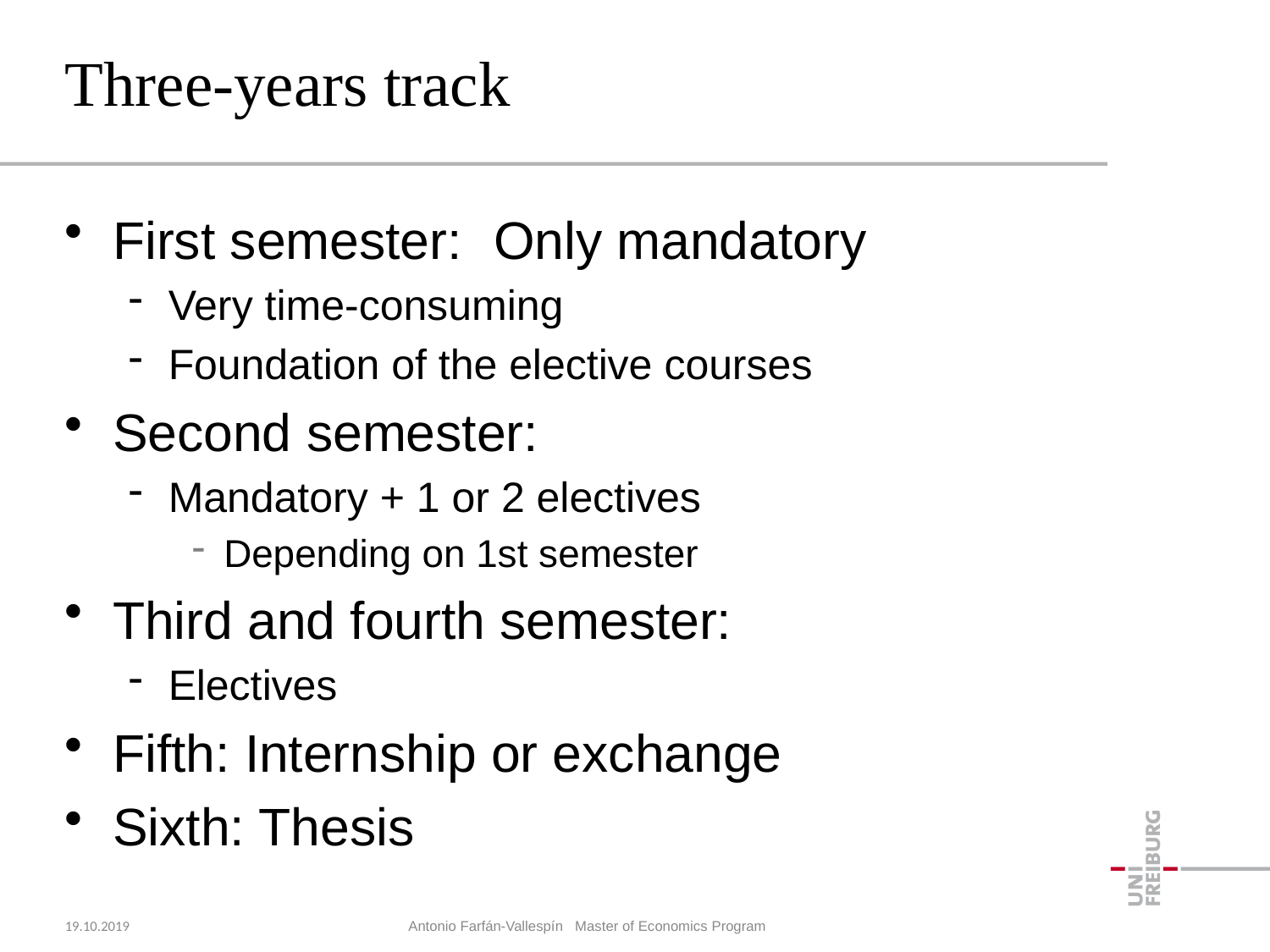

# Three-years track
First semester:	Only mandatory
Very time-consuming
Foundation of the elective courses
Second semester:
Mandatory + 1 or 2 electives
Depending on 1st semester
Third and fourth semester:
Electives
Fifth: Internship or exchange
Sixth: Thesis
19.10.2019
Antonio Farfán-Vallespín   Master of Economics Program